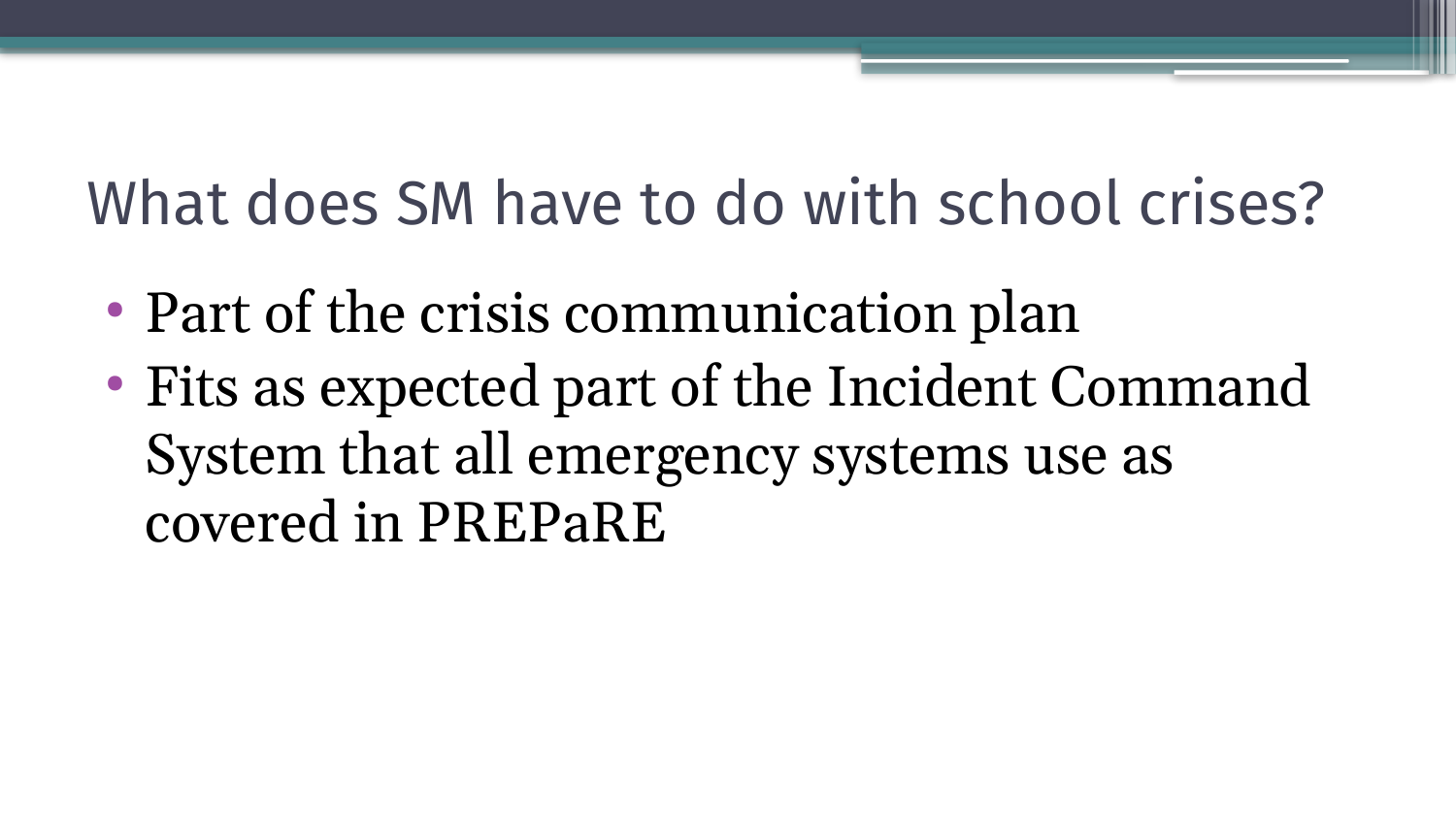

# What does SM have to do with school crises?
Part of the crisis communication plan
Fits as expected part of the Incident Command System that all emergency systems use as covered in PREPaRE